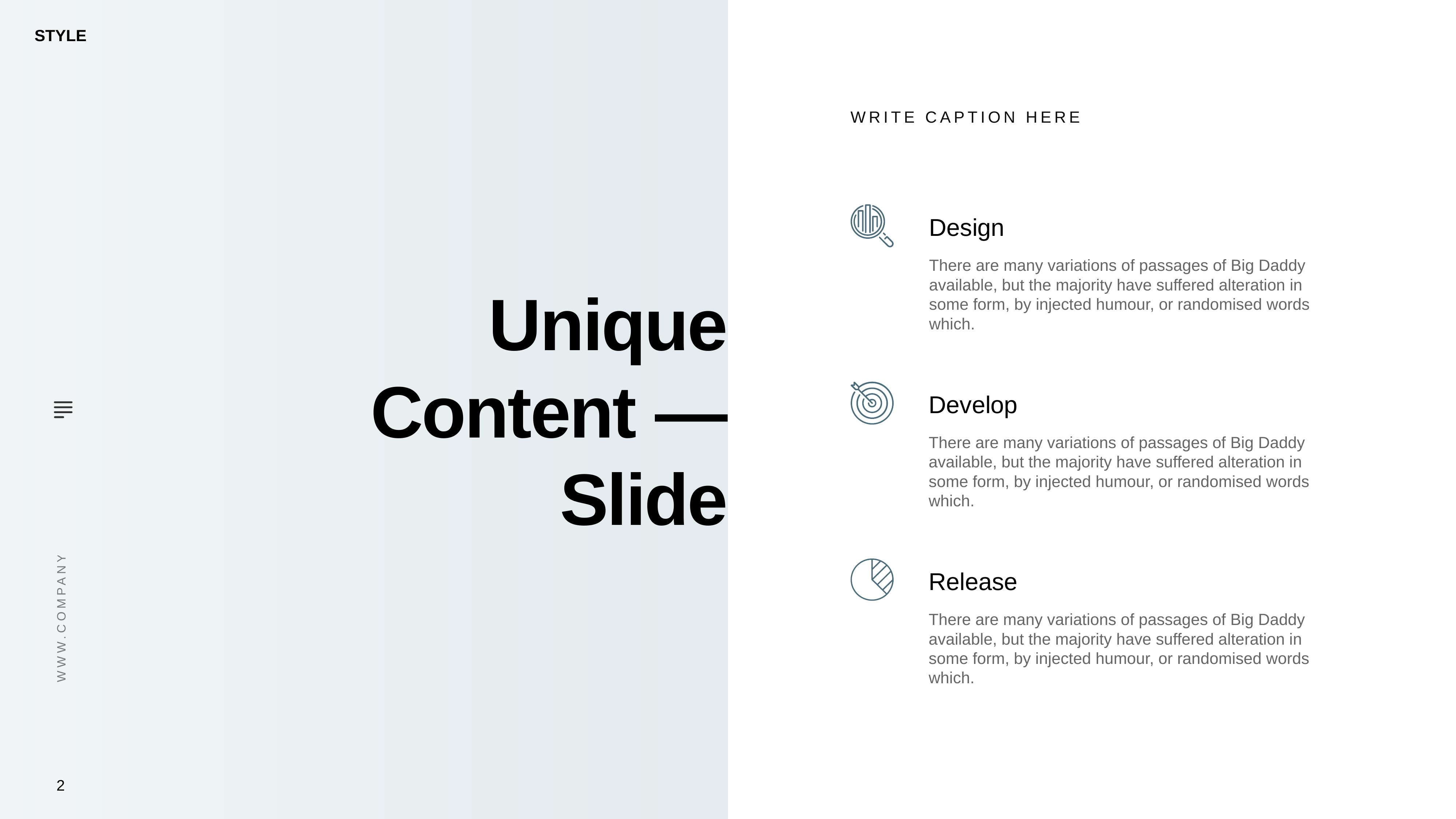

WRITE CAPTION HERE
Design
Unique
Content —
Slide

There are many variations of passages of Big Daddy available, but the majority have suffered alteration in some form, by injected humour, or randomised words which.

Develop

There are many variations of passages of Big Daddy available, but the majority have suffered alteration in some form, by injected humour, or randomised words which.
Release

There are many variations of passages of Big Daddy available, but the majority have suffered alteration in some form, by injected humour, or randomised words which.

2